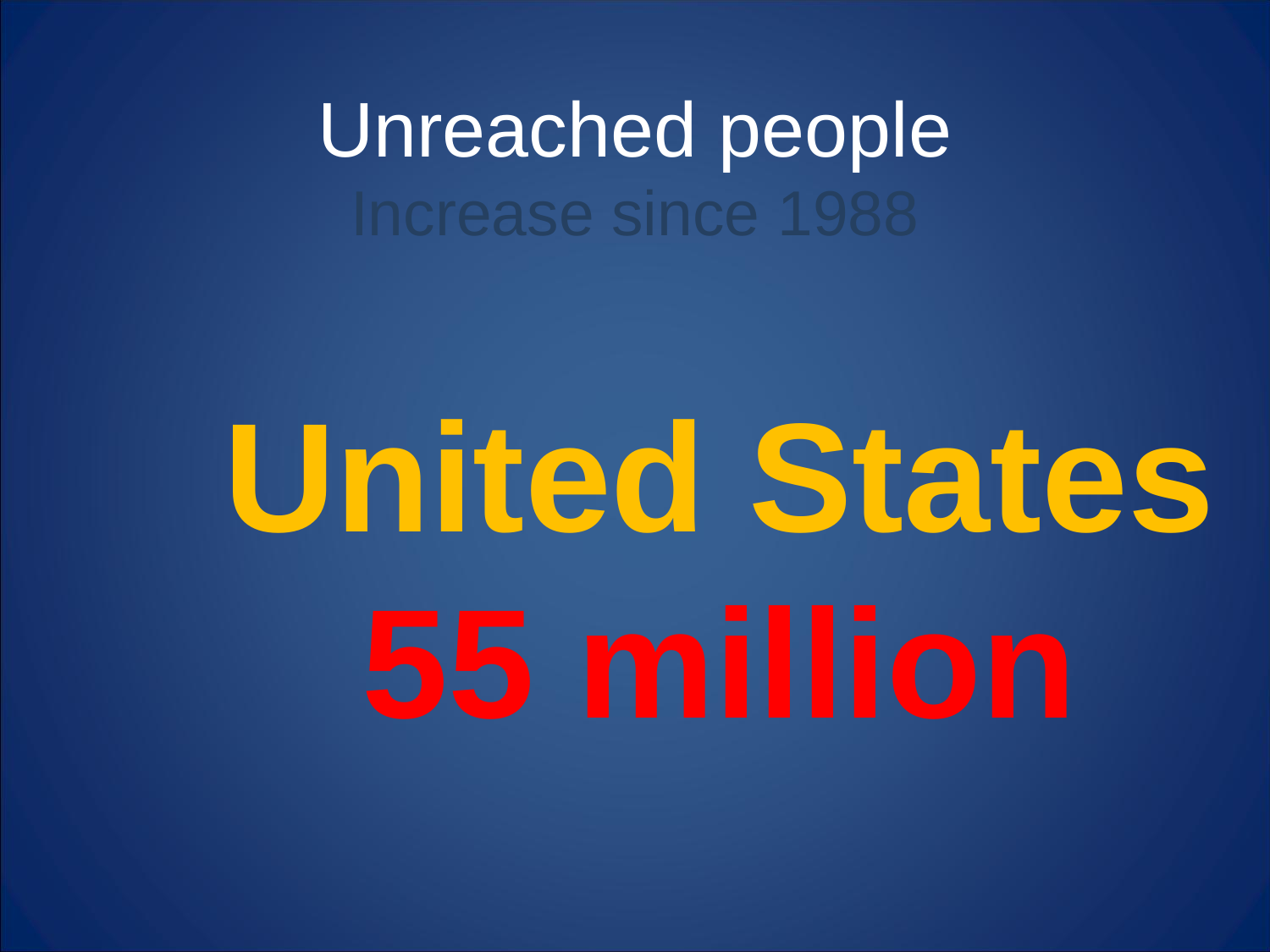

Unreached people
Increase since 1988
United States
55 million